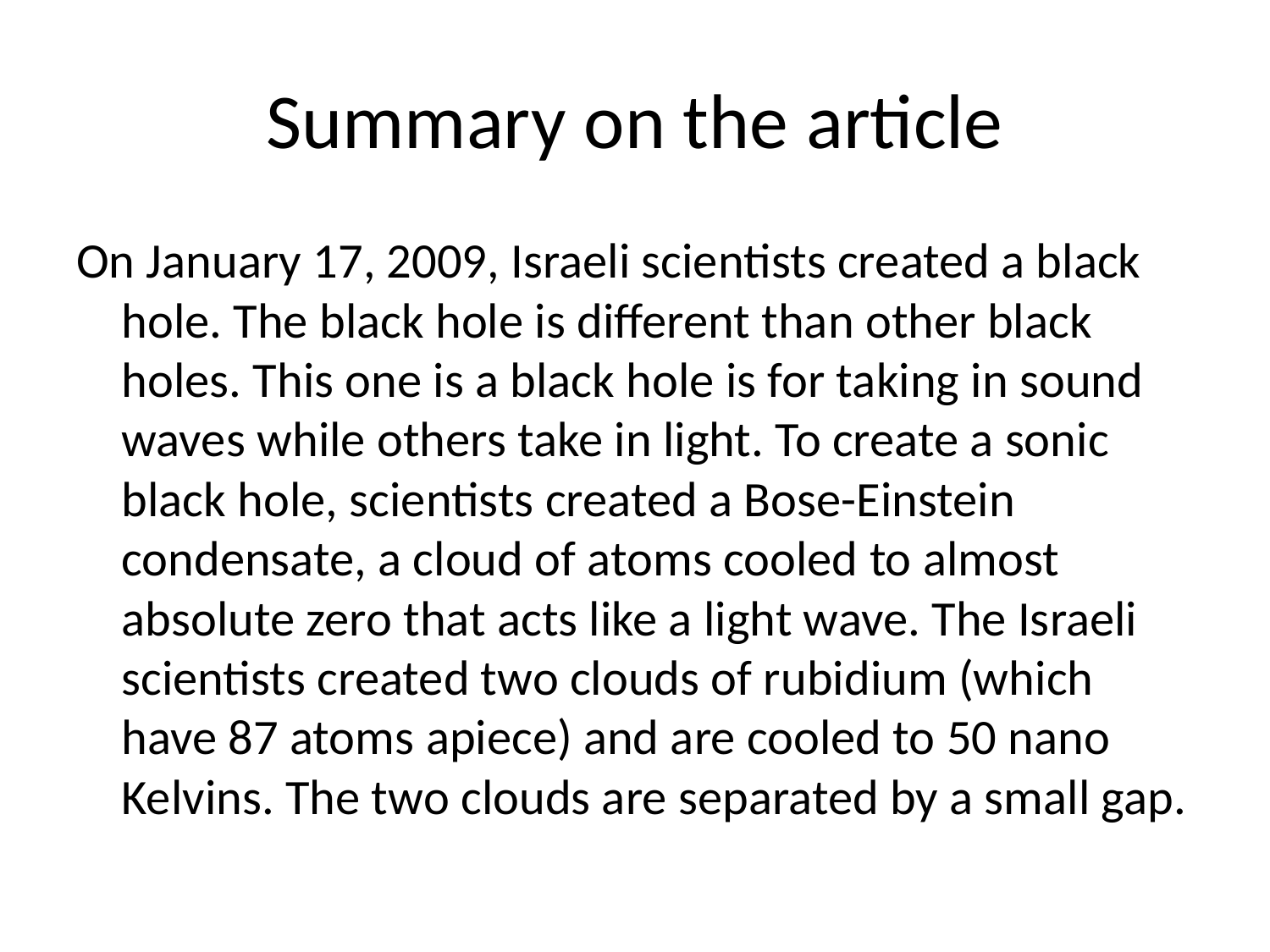

# Summary on the article
On January 17, 2009, Israeli scientists created a black hole. The black hole is different than other black holes. This one is a black hole is for taking in sound waves while others take in light. To create a sonic black hole, scientists created a Bose-Einstein condensate, a cloud of atoms cooled to almost absolute zero that acts like a light wave. The Israeli scientists created two clouds of rubidium (which have 87 atoms apiece) and are cooled to 50 nano Kelvins. The two clouds are separated by a small gap.